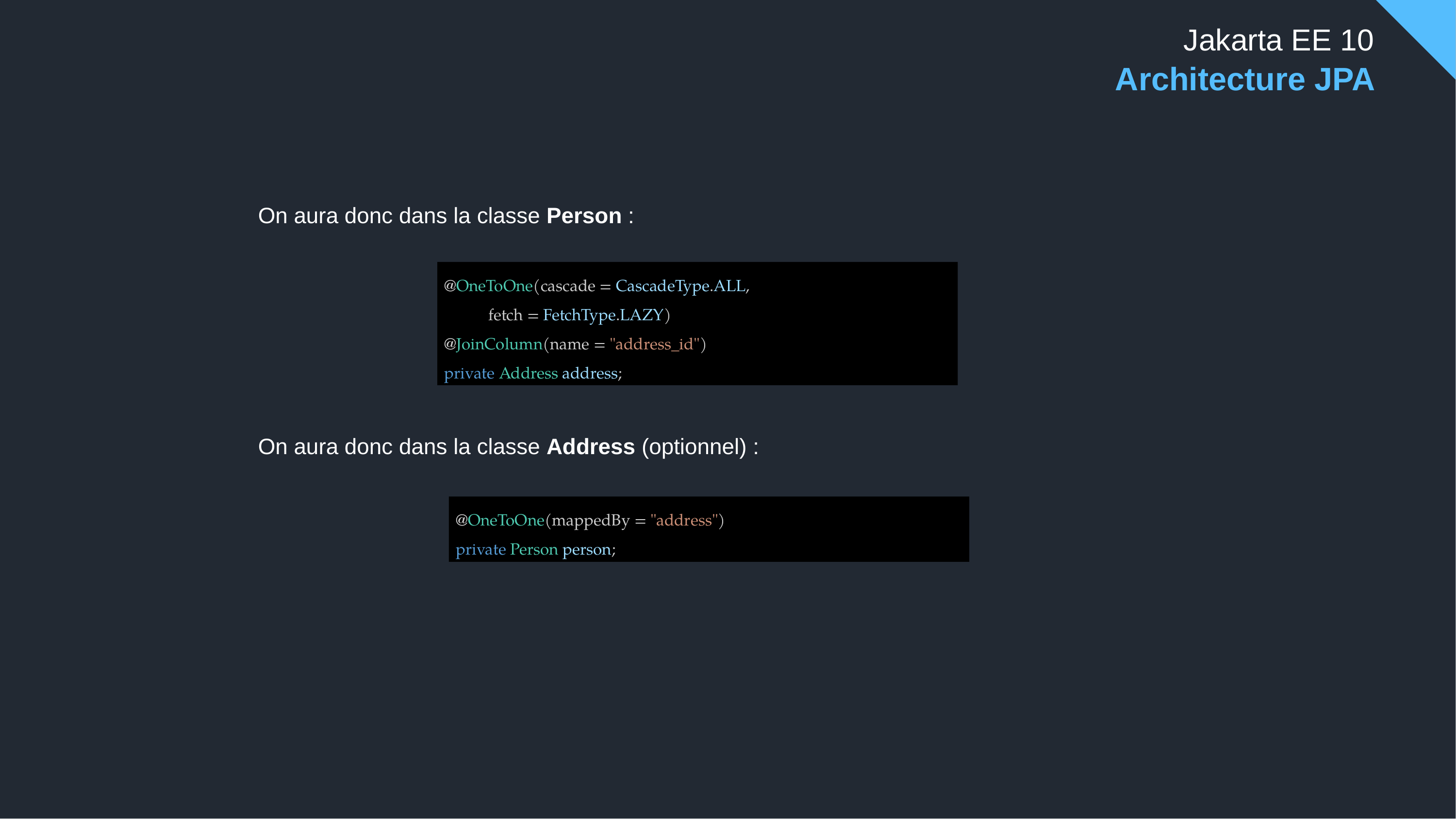

# Jakarta EE 10
Architecture JPA

On aura donc dans la classe Person :
@OneToOne(cascade = CascadeType.ALL,
           fetch = FetchType.LAZY)
@JoinColumn(name = "address_id")
private Address address;
On aura donc dans la classe Address (optionnel) :
@OneToOne(mappedBy = "address")
private Person person;